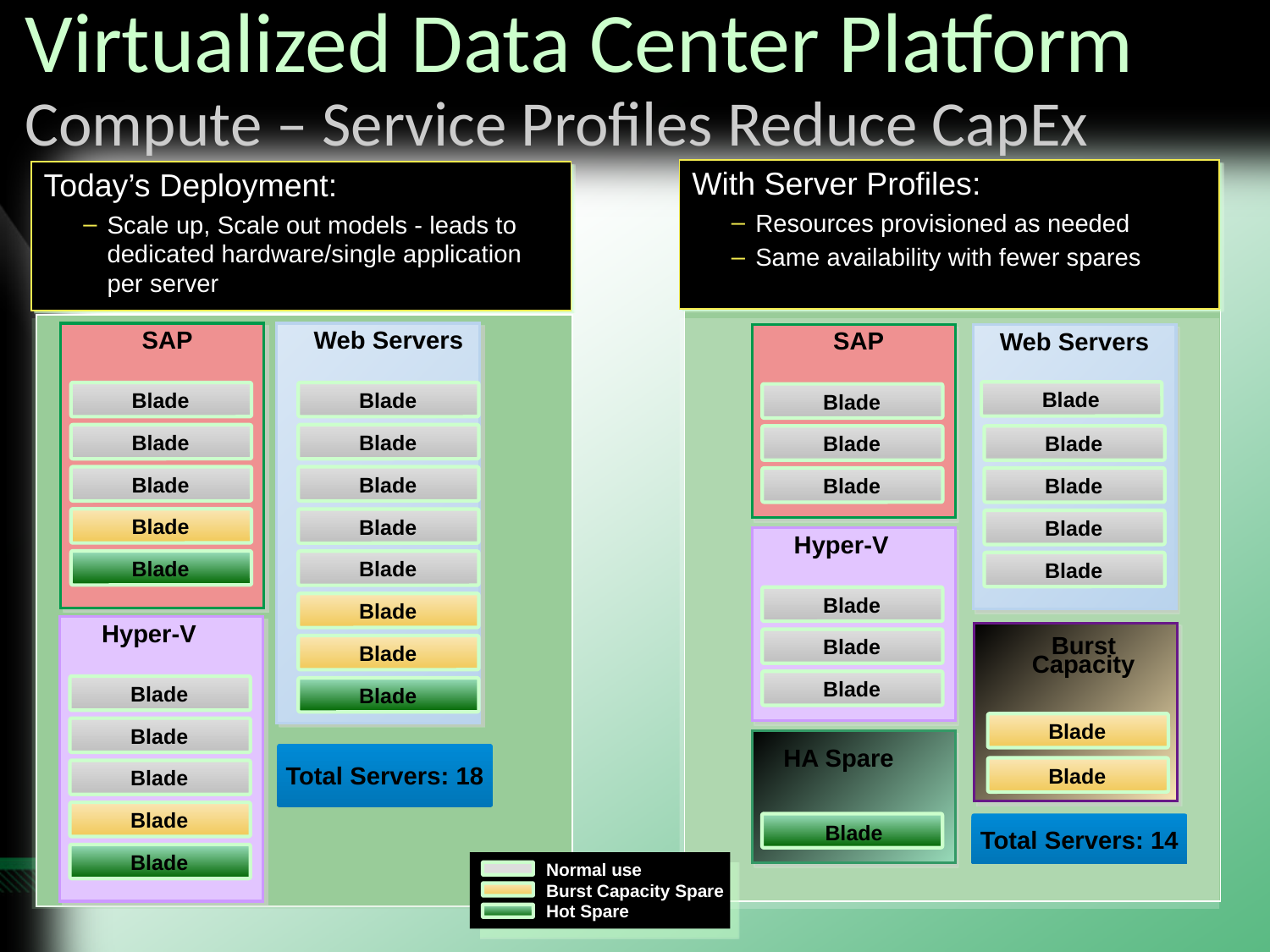

Virtualized Data Center Platform
Compute – Service Profiles Reduce CapEx
With Server Profiles:
Resources provisioned as needed
Same availability with fewer spares
Today’s Deployment:
Scale up, Scale out models - leads to dedicated hardware/single application per server

SAP
 Blade

 Blade

 Blade

 Blade

 Blade

Web Servers

SAP
 Blade

 Blade

 Blade

Web Servers

 Blade

 Blade

 Blade

 Blade

 Blade
 Blade

 Blade

 Blade

 Blade

Hyper-V
 Blade

 Blade

 Blade

 Blade

 Blade

Hyper-V
 Blade

 Blade

 Blade

 Blade

 Blade

 Blade

Burst
Capacity
 Blade

 Blade

HA Spare
Total Servers: 18
 Blade

 Blade
Total Servers: 14

Normal use

Burst Capacity Spare

Hot Spare